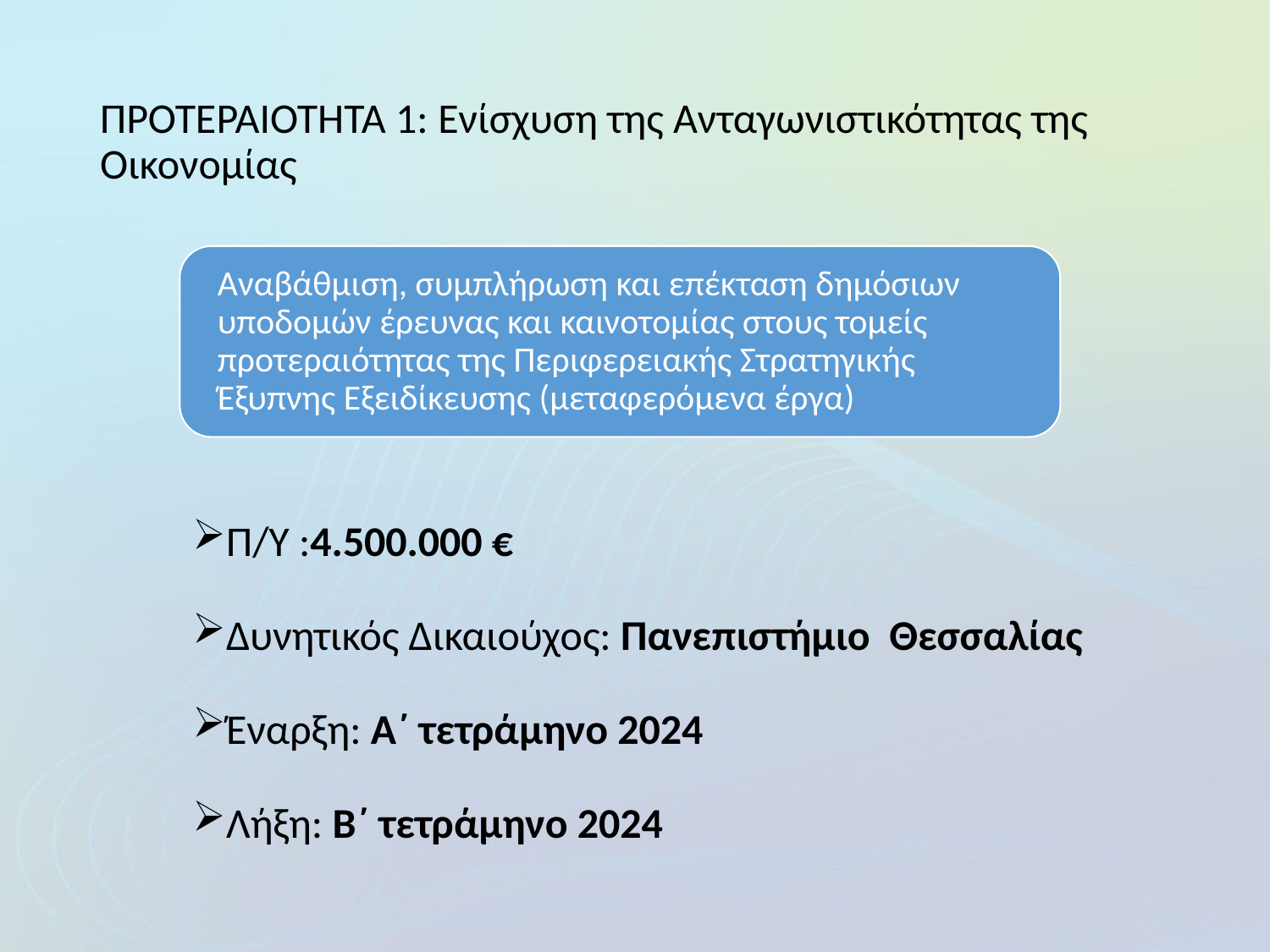

# ΠΡΟΤΕΡΑΙΟΤΗΤΑ 1: Ενίσχυση της Ανταγωνιστικότητας της  Οικονομίας

Αναβάθμιση, συμπλήρωση και επέκταση δημόσιων υποδομών έρευνας και καινοτομίας στους τομείς προτεραιότητας της Περιφερειακής Στρατηγικής Έξυπνης Εξειδίκευσης (μεταφερόμενα έργα)
Π/Υ :4.500.000 €
Δυνητικός Δικαιούχος: Πανεπιστήμιο  Θεσσαλίας
Έναρξη: Α΄ τετράμηνο 2024
Λήξη: Β΄ τετράμηνο 2024